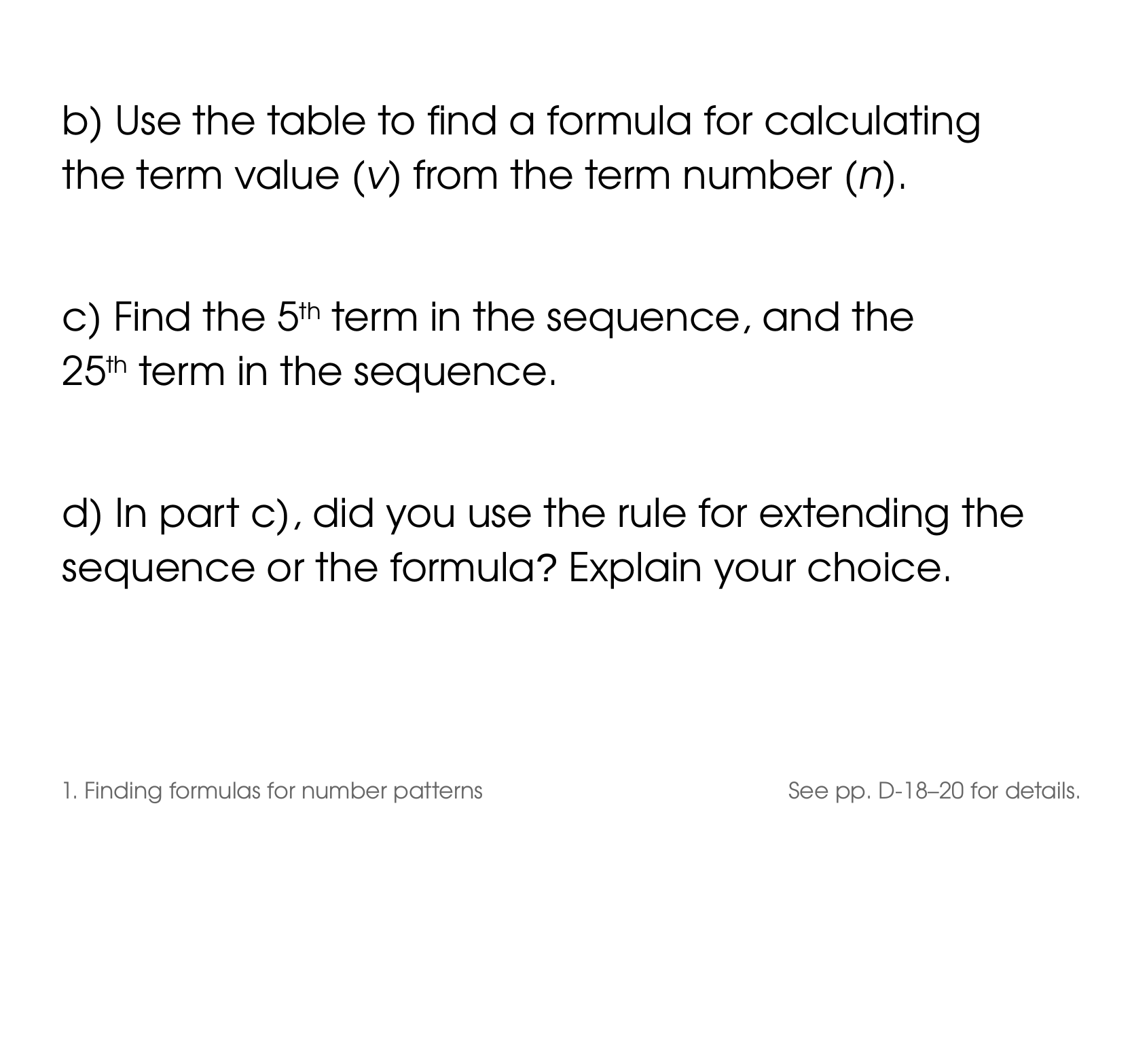

b) Use the table to find a formula for calculating
the term value (v) from the term number (n).

c) Find the 5th term in the sequence, and the
25th term in the sequence.

d) In part c), did you use the rule for extending the sequence or the formula? Explain your choice.
1. Finding formulas for number patterns
See pp. D-18–20 for details.